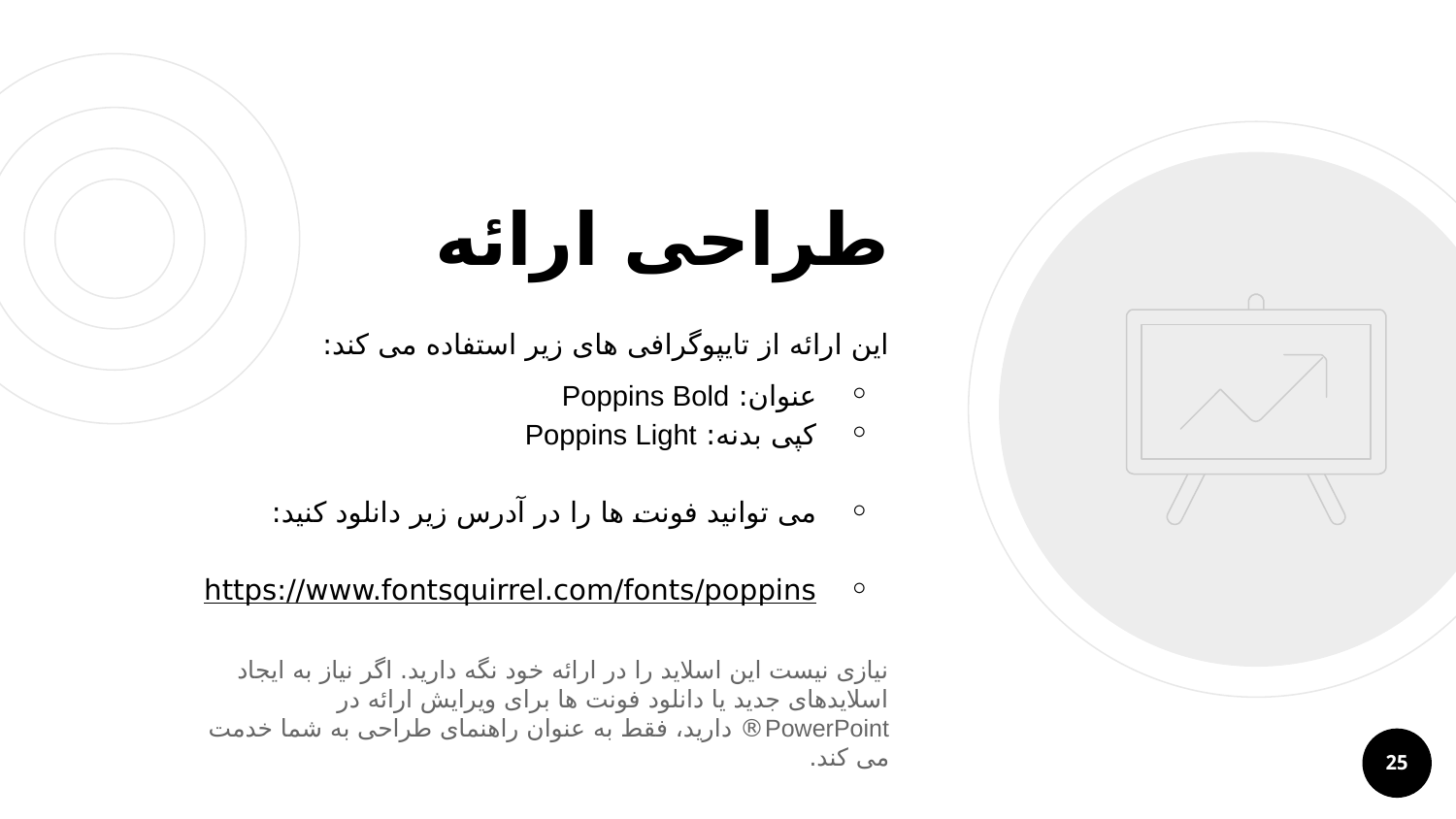

# طراحی ارائه

این ارائه از تایپوگرافی های زیر استفاده می کند:
عنوان: Poppins Bold
کپی بدنه: Poppins Light

می توانید فونت ها را در آدرس زیر دانلود کنید:

https://www.fontsquirrel.com/fonts/poppins

نیازی نیست این اسلاید را در ارائه خود نگه دارید. اگر نیاز به ایجاد اسلایدهای جدید یا دانلود فونت ها برای ویرایش ارائه در PowerPoint® دارید، فقط به عنوان راهنمای طراحی به شما خدمت می کند.

25